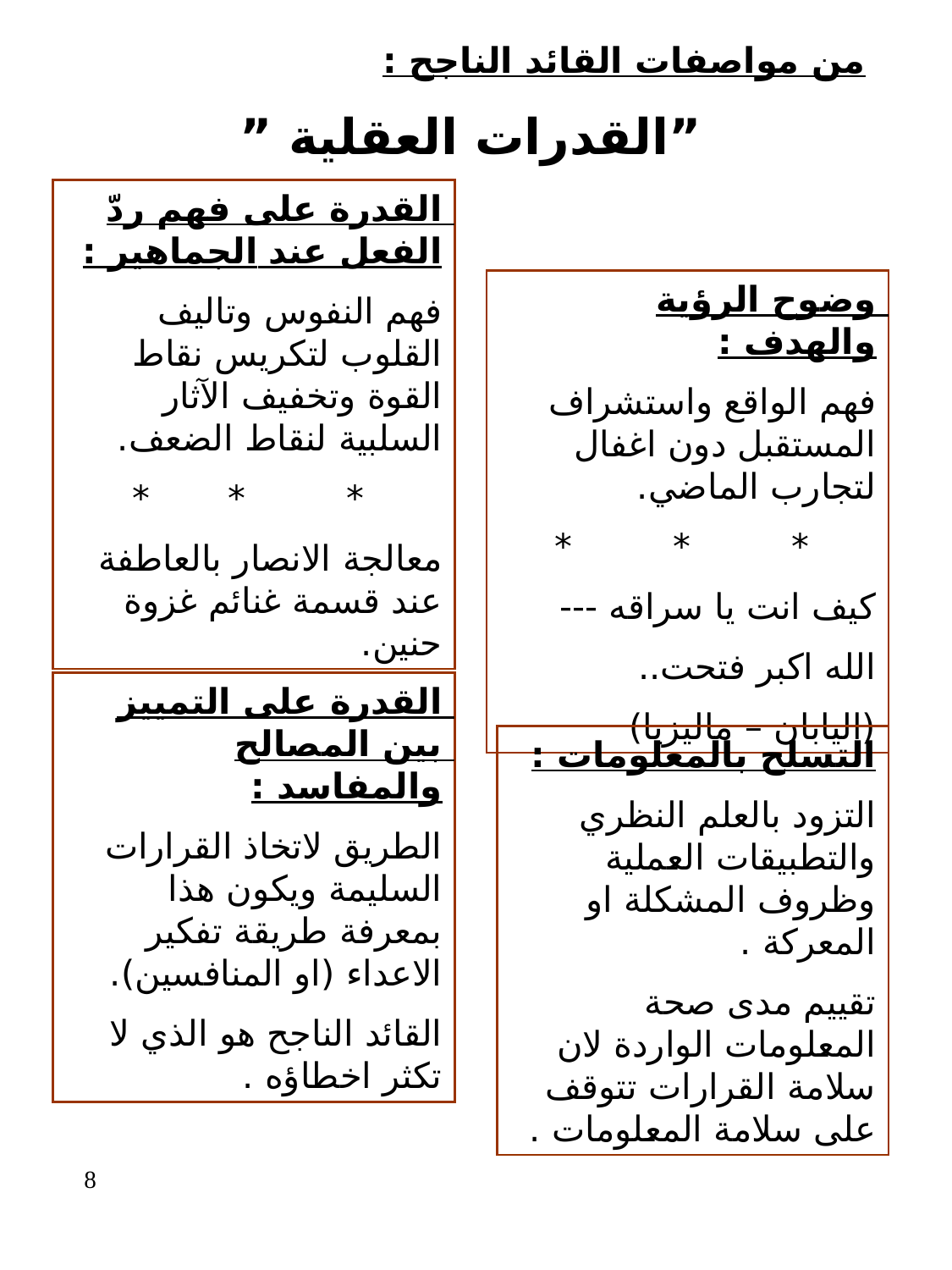

من مواصفات القائد الناجح :
”القدرات العقلية ”

القدرة على فهم ردّ الفعل عند الجماهير :
فهم النفوس وتاليف القلوب لتكريس نقاط القوة وتخفيف الآثار السلبية لنقاط الضعف.
 *         *       *
معالجة الانصار بالعاطفة عند قسمة غنائم غزوة حنين.
وضوح الرؤية والهدف :
فهم الواقع واستشراف المستقبل دون اغفال لتجارب الماضي.
 *         *         *
كيف انت يا سراقه ---
الله اكبر فتحت..
(اليابان – ماليزيا)
القدرة على التمييز بين المصالح والمفاسد :
الطريق لاتخاذ القرارات السليمة ويكون هذا بمعرفة طريقة تفكير الاعداء (او المنافسين).
القائد الناجح هو الذي لا تكثر اخطاؤه .
التسلح بالمعلومات :
التزود بالعلم النظري والتطبيقات العملية وظروف المشكلة او المعركة .
تقييم مدى صحة المعلومات الواردة لان سلامة القرارات تتوقف على سلامة المعلومات .
8